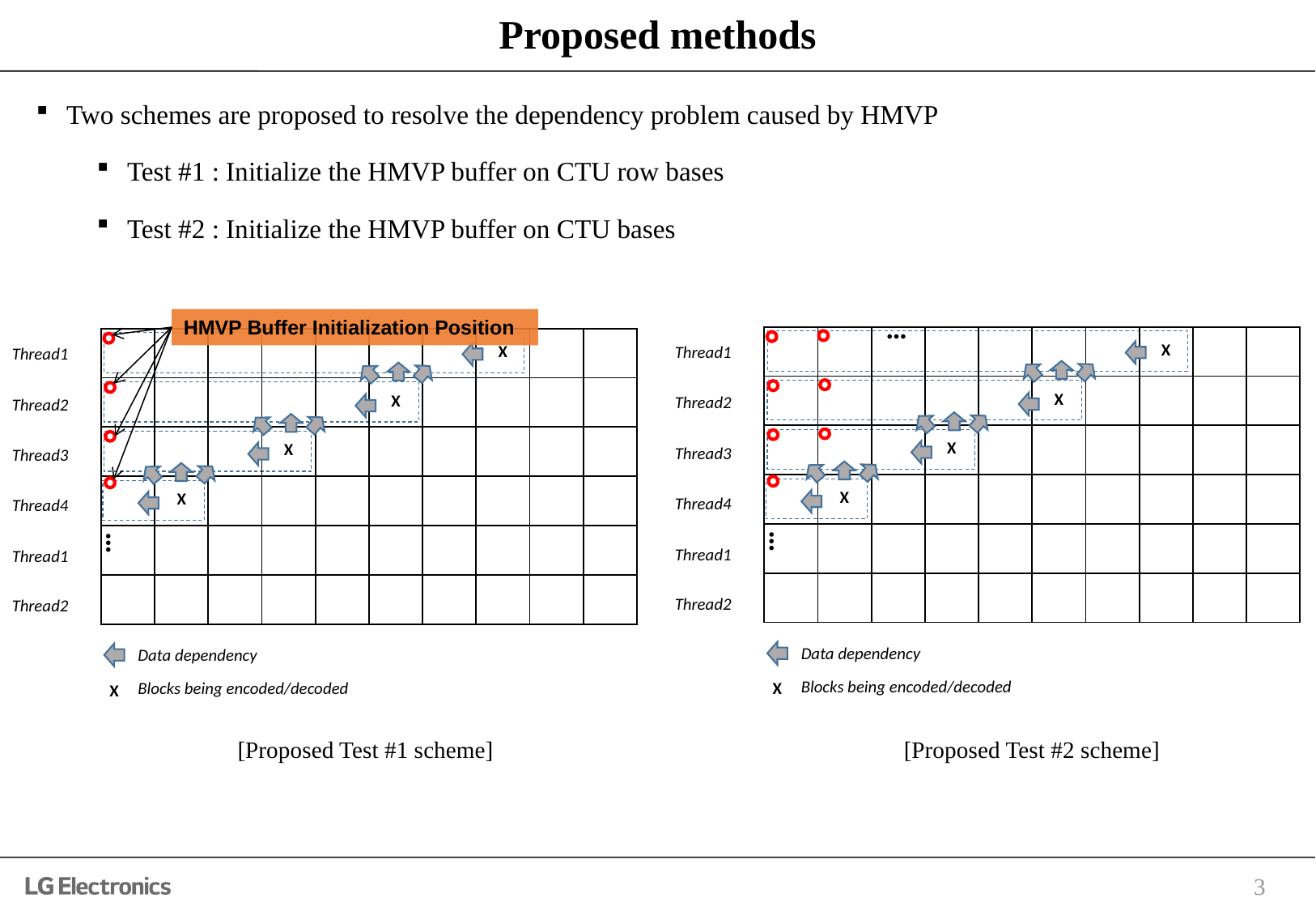

# Proposed methods
Two schemes are proposed to resolve the dependency problem caused by HMVP
Test #1 : Initialize the HMVP buffer on CTU row bases
Test #2 : Initialize the HMVP buffer on CTU bases

…
HMVP Buffer Initialization Position
|  |  |  |  |  |  |  | X |  |  |
| --- | --- | --- | --- | --- | --- | --- | --- | --- | --- |
|  |  |  |  |  | X |  |  |  |  |
|  |  |  | X |  |  |  |  |  |  |
|  | X |  |  |  |  |  |  |  |  |
|  |  |  |  |  |  |  |  |  |  |
|  |  |  |  |  |  |  |  |  |  |
|  |  |  |  |  |  |  | X |  |  |
| --- | --- | --- | --- | --- | --- | --- | --- | --- | --- |
|  |  |  |  |  | X |  |  |  |  |
|  |  |  | X |  |  |  |  |  |  |
|  | X |  |  |  |  |  |  |  |  |
|  |  |  |  |  |  |  |  |  |  |
|  |  |  |  |  |  |  |  |  |  |

Thread1
Thread1

Thread2
Thread2

Thread3
Thread3

Thread4
Thread4

…
…
Thread1
Thread1
Thread2
Thread2
Data dependency
Data dependency

Blocks being encoded/decoded
Blocks being encoded/decoded
X
X
[Proposed Test #1 scheme]
[Proposed Test #2 scheme]
3